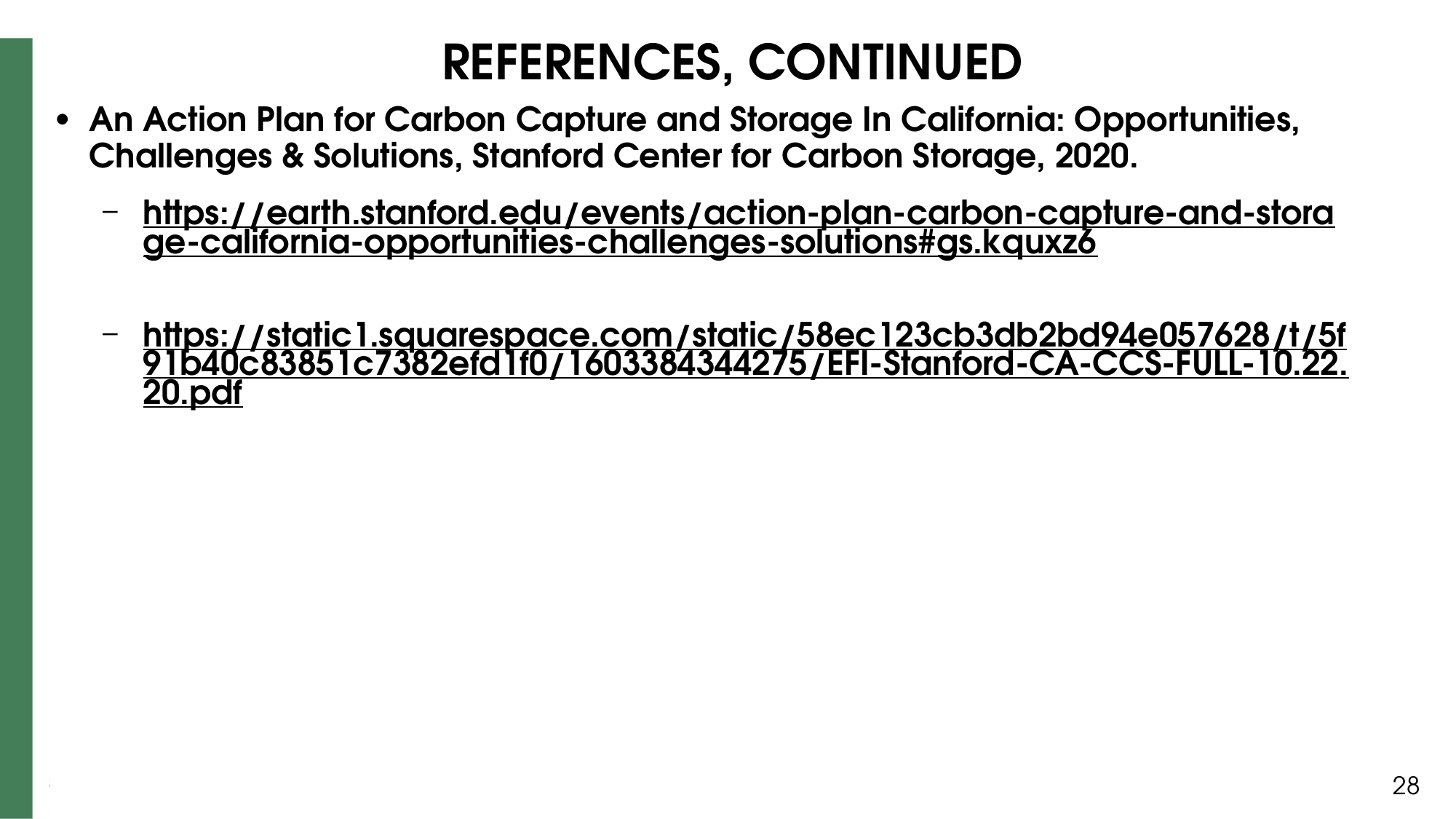

# REFERENCES, CONTINUED
An Action Plan for Carbon Capture and Storage In California: Opportunities, Challenges & Solutions, Stanford Center for Carbon Storage, 2020.
https://earth.stanford.edu/events/action-plan-carbon-capture-and-storage-california-opportunities-challenges-solutions#gs.kquxz6
https://static1.squarespace.com/static/58ec123cb3db2bd94e057628/t/5f91b40c83851c7382efd1f0/1603384344275/EFI-Stanford-CA-CCS-FULL-10.22.20.pdf
28